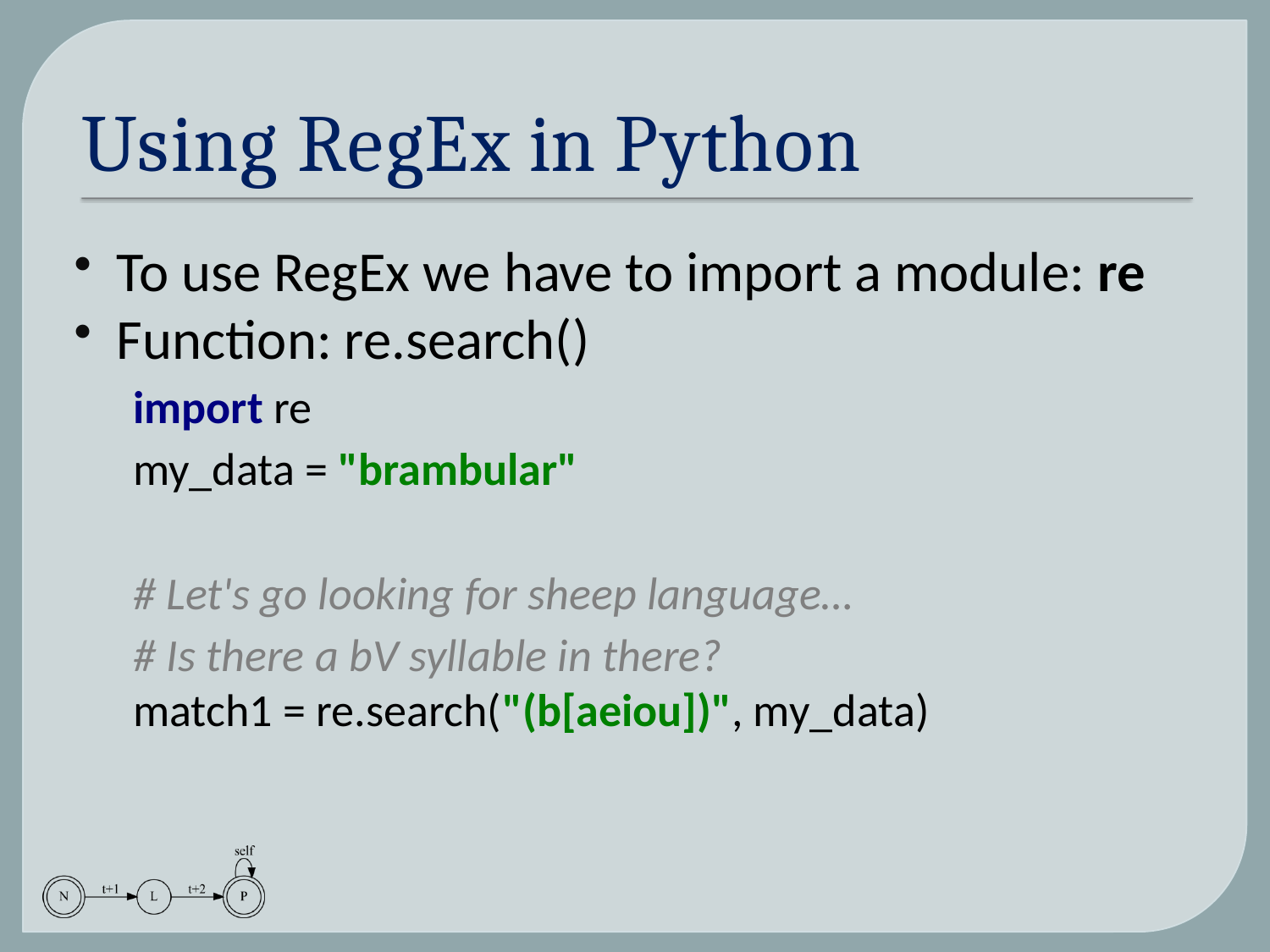

# Using RegEx in Python
To use RegEx we have to import a module: re
Function: re.search()
import re
my_data = "brambular"

# Let's go looking for sheep language…
# Is there a bV syllable in there? match1 = re.search("(b[aeiou])", my_data)